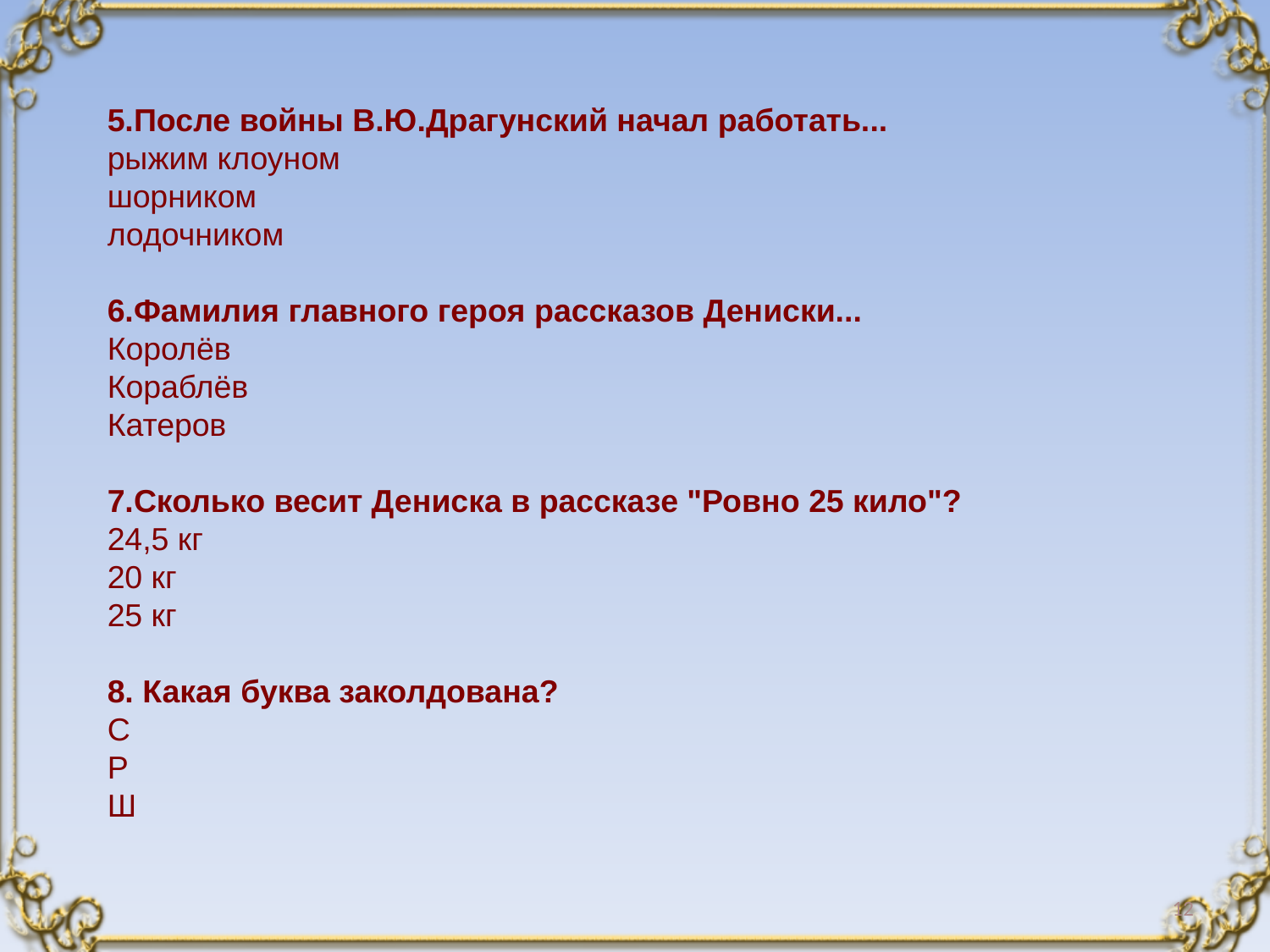

5.После войны В.Ю.Драгунский начал работать...
рыжим клоуном
шорником
лодочником

6.Фамилия главного героя рассказов Дениски...
Королёв
Кораблёв
Катеров

7.Сколько весит Дениска в рассказе "Ровно 25 кило"?
24,5 кг
20 кг
25 кг

8. Какая буква заколдована?
С
Р
Ш
12